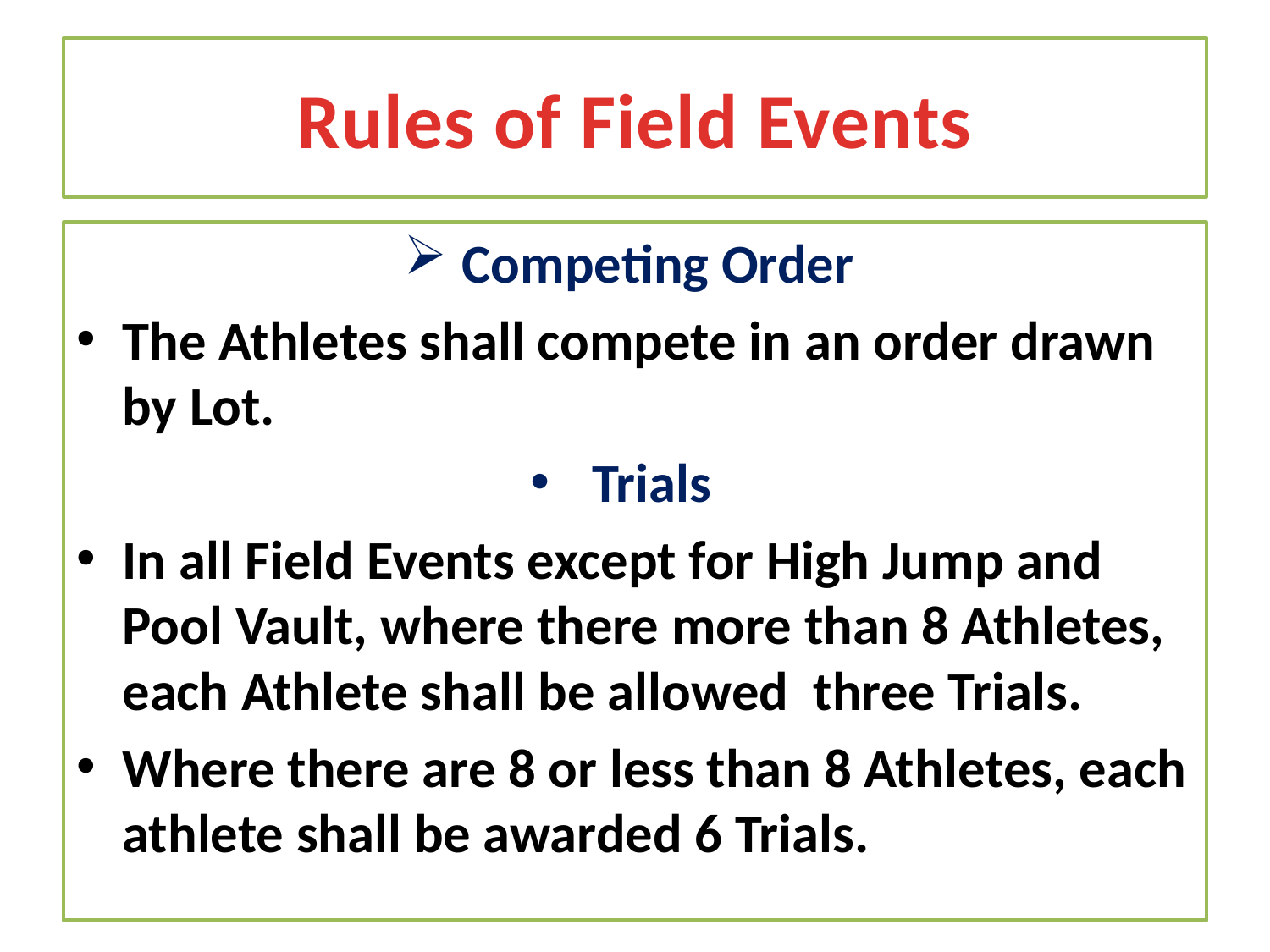

# Rules of Field Events
Competing Order
The Athletes shall compete in an order drawn by Lot.
Trials
In all Field Events except for High Jump and Pool Vault, where there more than 8 Athletes, each Athlete shall be allowed  three Trials.
Where there are 8 or less than 8 Athletes, each athlete shall be awarded 6 Trials.